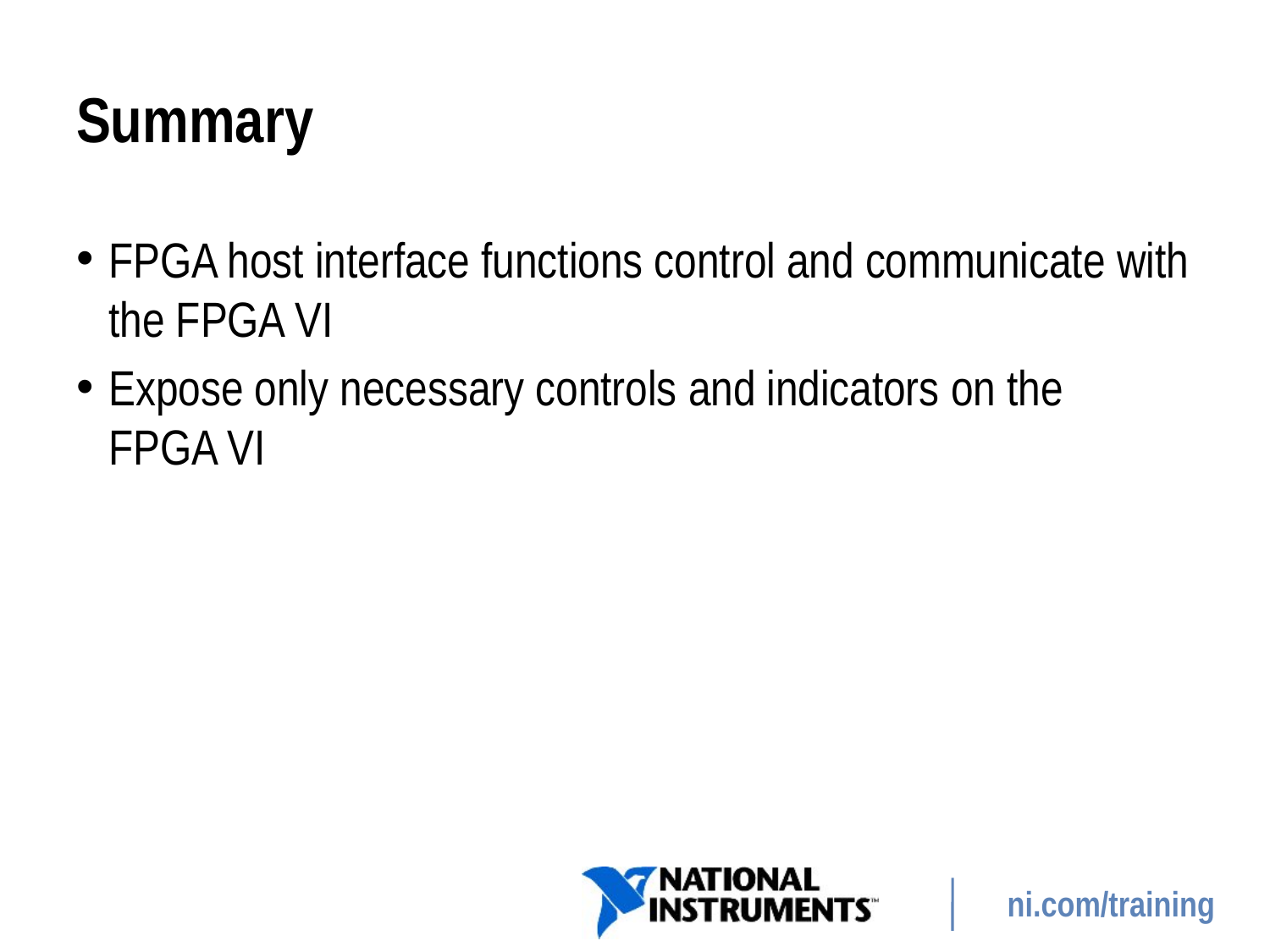

# Summary
FPGA host interface functions control and communicate with the FPGA VI
Expose only necessary controls and indicators on the
FPGA VI